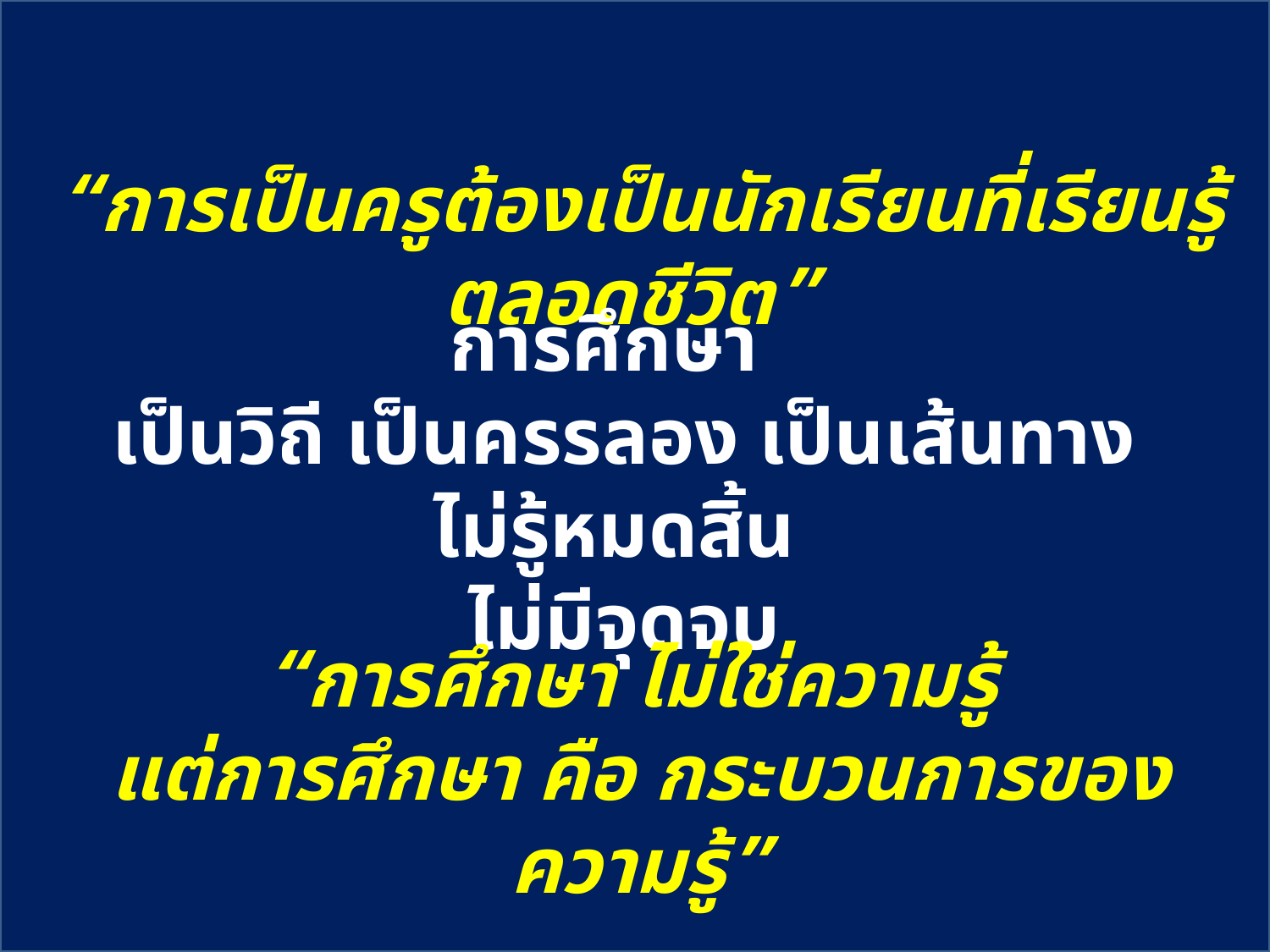

“การเป็นครูต้องเป็นนักเรียนที่เรียนรู้ตลอดชีวิต”
การศึกษา
เป็นวิถี เป็นครรลอง เป็นเส้นทางไม่รู้หมดสิ้น
ไม่มีจุดจบ
“การศึกษา ไม่ใช่ความรู้
แต่การศึกษา คือ กระบวนการของความรู้”